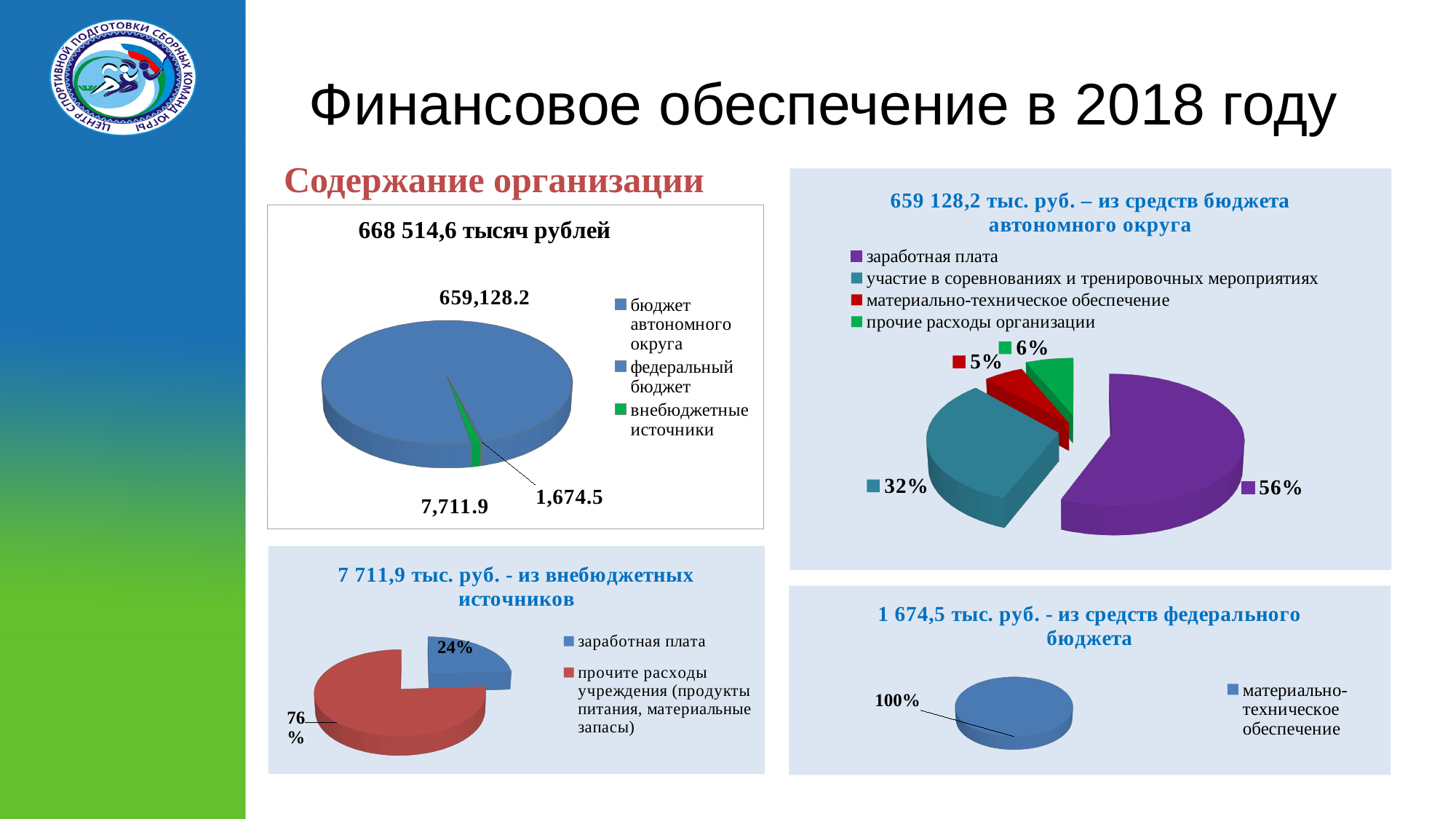

# Финансовое обеспечение в 2018 году
Содержание организации

[unsupported chart]

[unsupported chart]

[unsupported chart]

[unsupported chart]